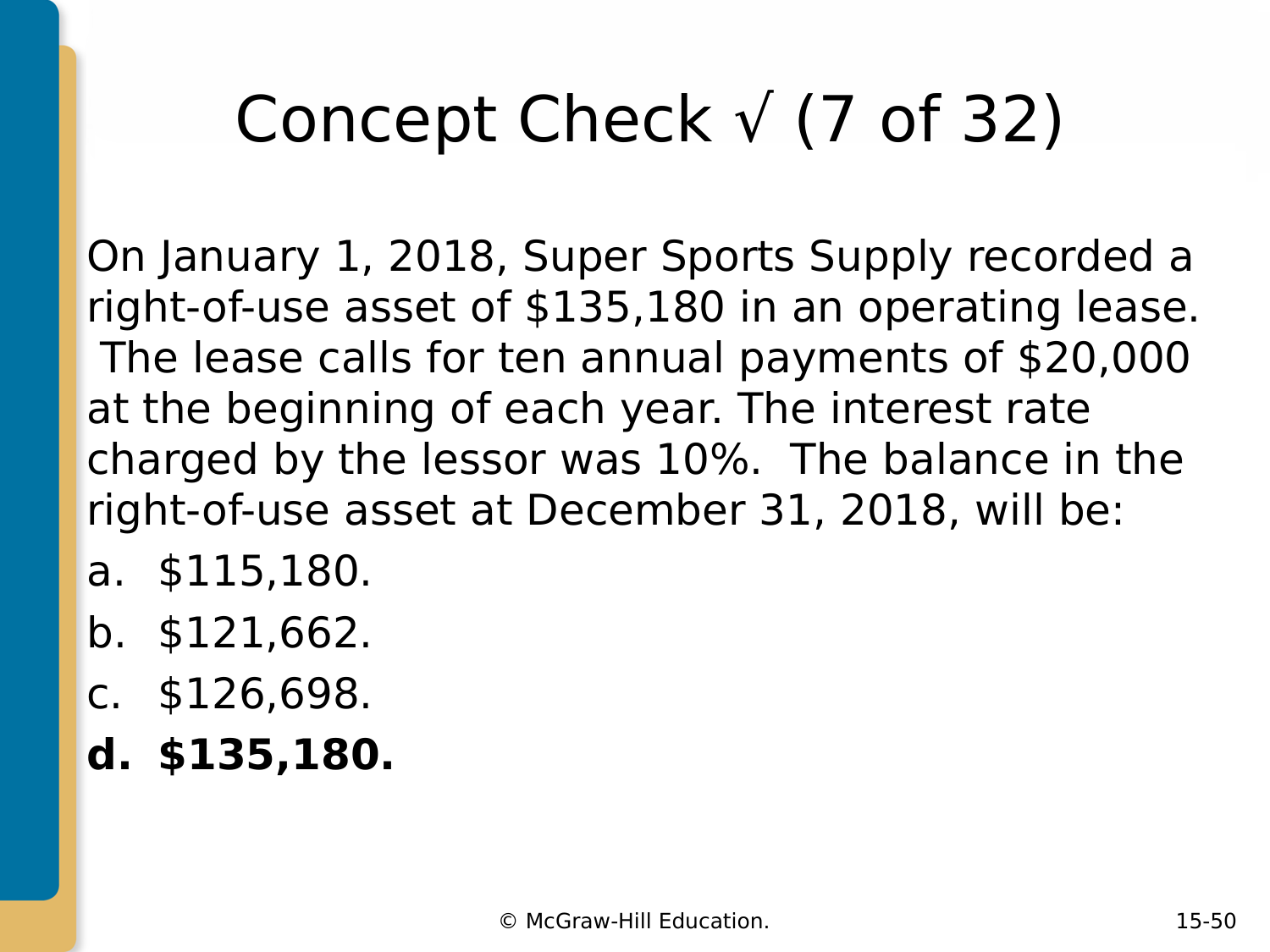

# Concept Check √ (7 of 32)
On January 1, 2018, Super Sports Supply recorded a right-of-use asset of $135,180 in an operating lease.  The lease calls for ten annual payments of $20,000 at the beginning of each year. The interest rate charged by the lessor was 10%.  The balance in the right-of-use asset at December 31, 2018, will be:
$115,180.
$121,662.
$126,698.
$135,180.